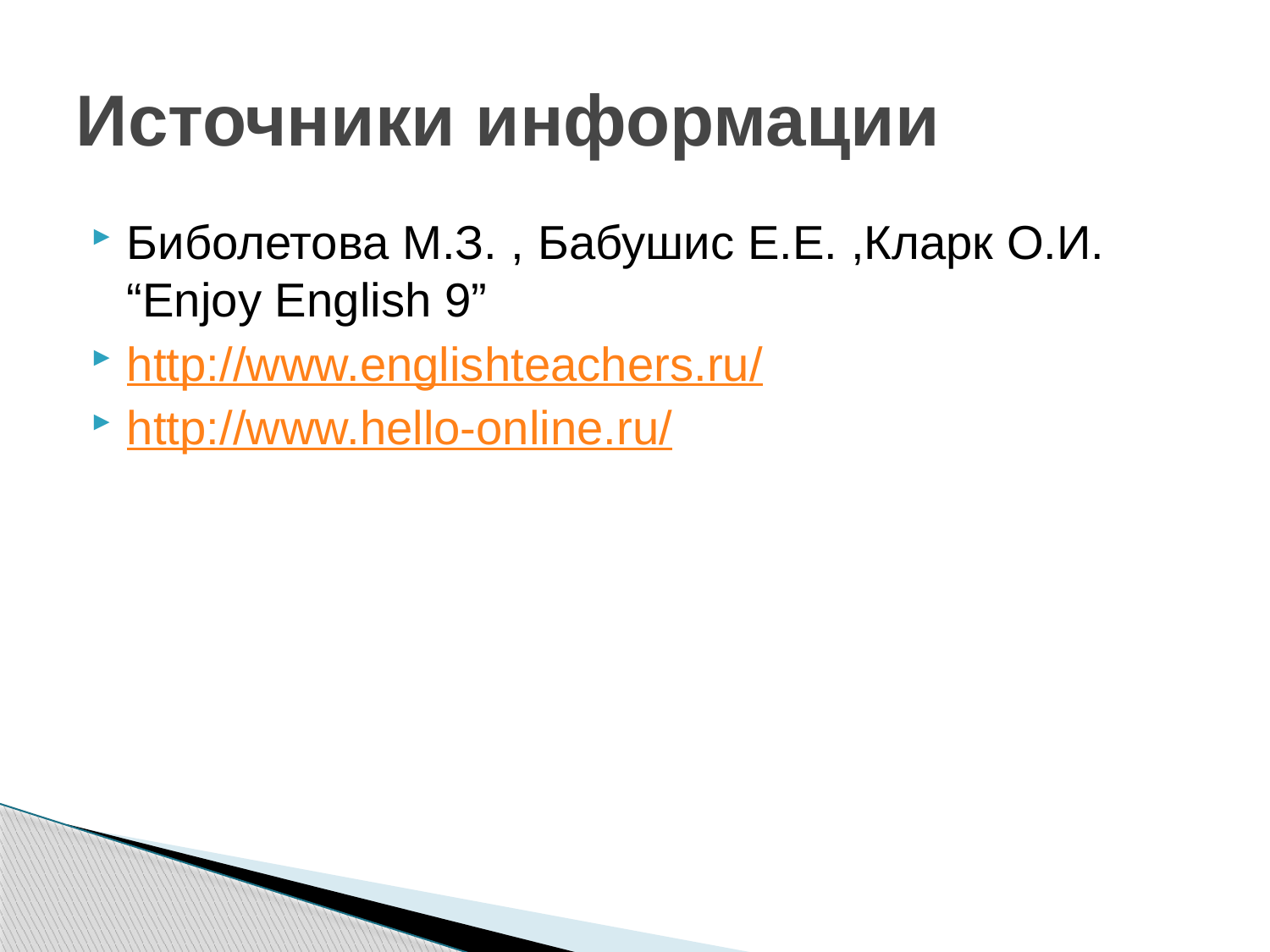

# Источники информации
Биболетова М.З. , Бабушис Е.Е. ,Кларк О.И. “Enjoy English 9”
http://www.englishteachers.ru/
http://www.hello-online.ru/